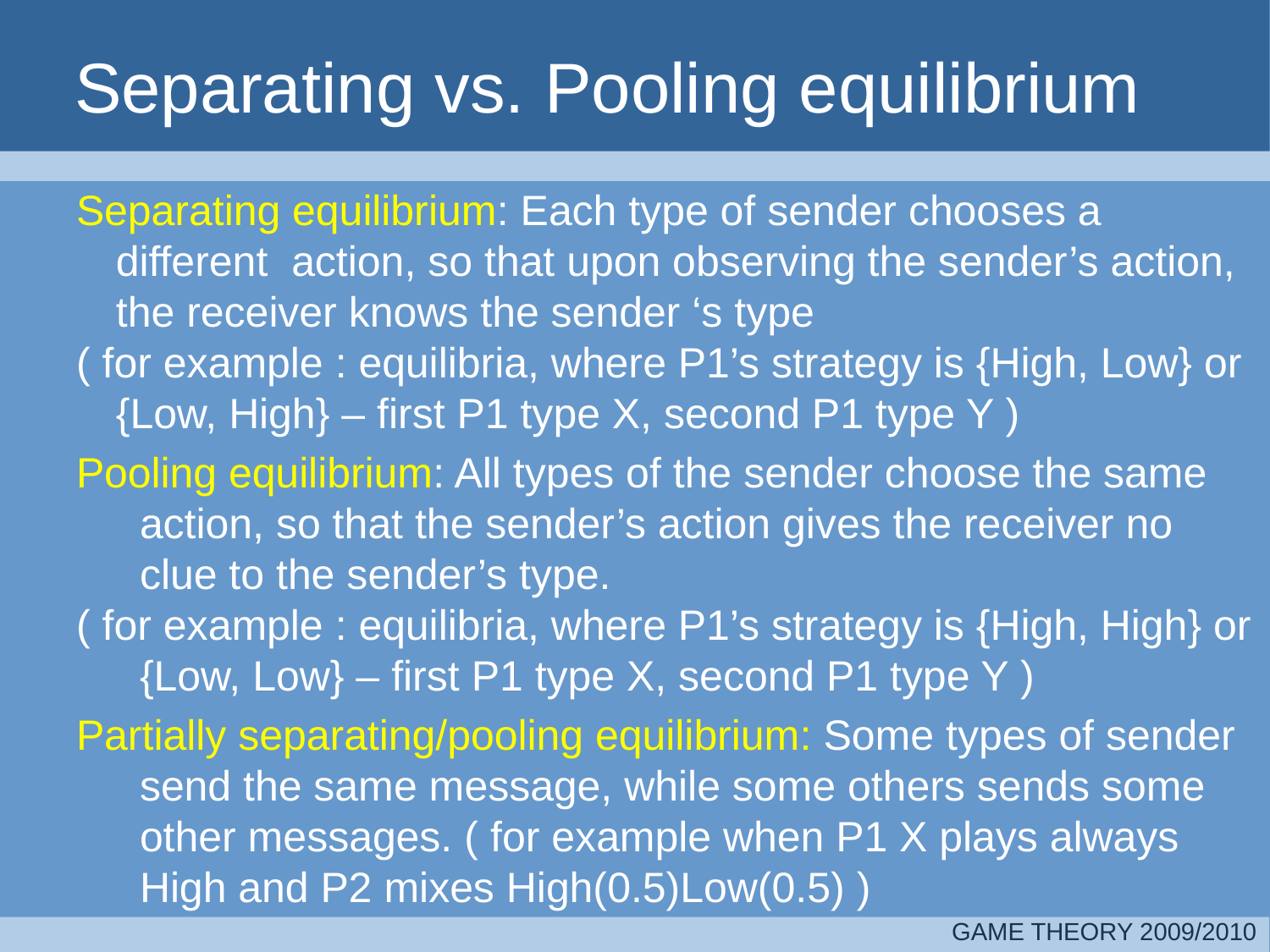

Separating vs. Pooling equilibrium
Separating equilibrium: Each type of sender chooses a different  action, so that upon observing the sender’s action, the receiver knows the sender ‘s type
( for example : equilibria, where P1’s strategy is {High, Low} or {Low, High} – first P1 type X, second P1 type Y )
Pooling equilibrium: All types of the sender choose the same action, so that the sender’s action gives the receiver no clue to the sender’s type.
( for example : equilibria, where P1’s strategy is {High, High} or {Low, Low} – first P1 type X, second P1 type Y )
Partially separating/pooling equilibrium: Some types of sender send the same message, while some others sends some other messages. ( for example when P1 X plays always High and P2 mixes High(0.5)Low(0.5) )

GAME THEORY 2009/2010